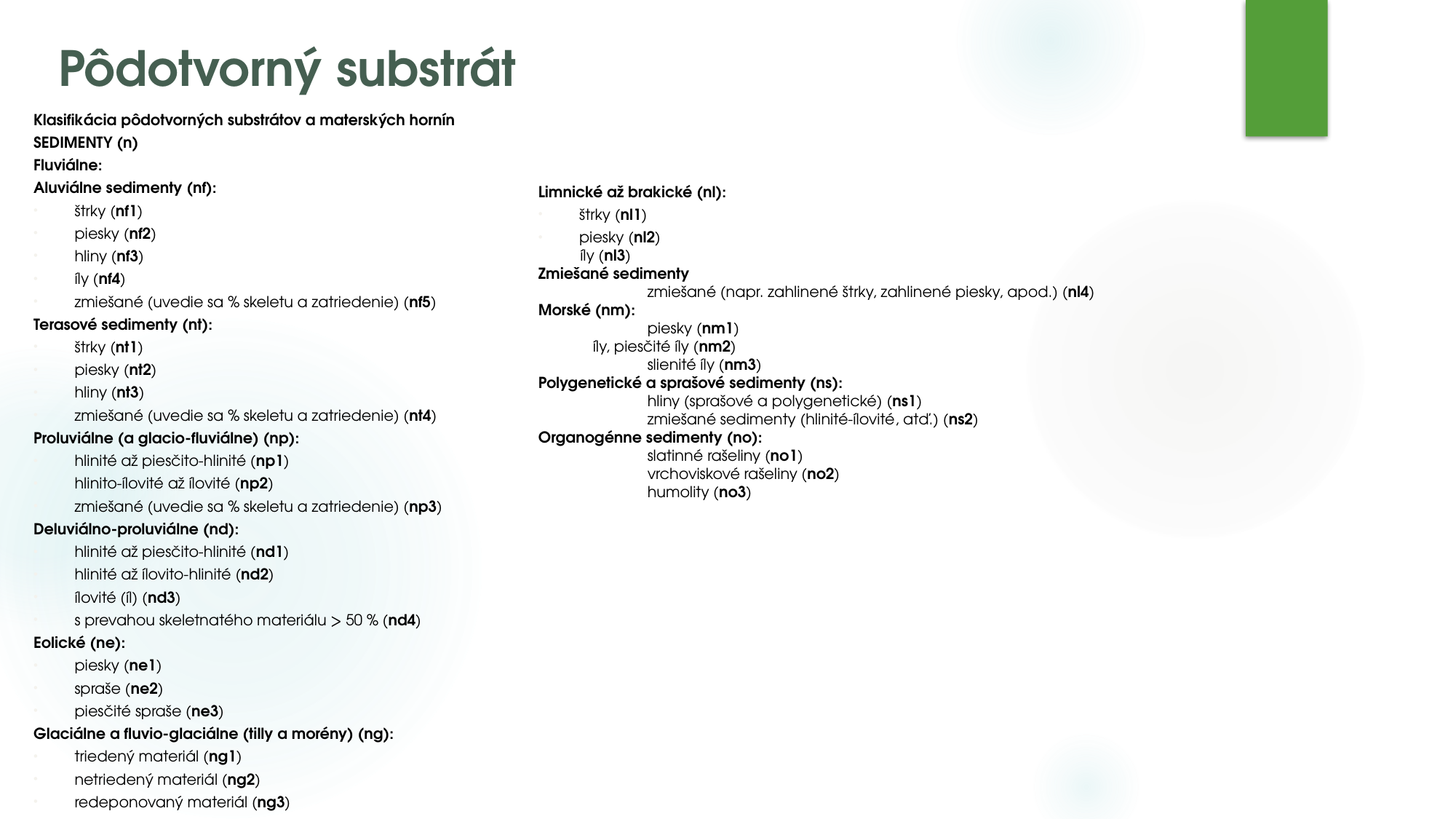

# Pôdotvorný substrát
Klasifikácia pôdotvorných substrátov a materských hornín
SEDIMENTY (n)
Fluviálne:
Aluviálne sedimenty (nf):
štrky (nf1)
piesky (nf2)
hliny (nf3)
íly (nf4)
zmiešané (uvedie sa % skeletu a zatriedenie) (nf5)
Terasové sedimenty (nt):
štrky (nt1)
piesky (nt2)
hliny (nt3)
zmiešané (uvedie sa % skeletu a zatriedenie) (nt4)
Proluviálne (a glacio-fluviálne) (np):
hlinité až piesčito-hlinité (np1)
hlinito-ílovité až ílovité (np2)
zmiešané (uvedie sa % skeletu a zatriedenie) (np3)
Deluviálno-proluviálne (nd):
hlinité až piesčito-hlinité (nd1)
hlinité až ílovito-hlinité (nd2)
ílovité (íl) (nd3)
s prevahou skeletnatého materiálu > 50 % (nd4)
Eolické (ne):
piesky (ne1)
spraše (ne2)
piesčité spraše (ne3)
Glaciálne a fluvio-glaciálne (tilly a morény) (ng):
triedený materiál (ng1)
netriedený materiál (ng2)
redeponovaný materiál (ng3)
Limnické až brakické (nl):
štrky (nl1)
piesky (nl2)
          íly (nl3)
Zmiešané sedimenty
	zmiešané (napr. zahlinené štrky, zahlinené piesky, apod.) (nl4)
Morské (nm):
	piesky (nm1)
íly, piesčité íly (nm2)
	slienité íly (nm3)
Polygenetické a sprašové sedimenty (ns):
	hliny (sprašové a polygenetické) (ns1)
	zmiešané sedimenty (hlinité-ílovité, atď.) (ns2)
Organogénne sedimenty (no):
	slatinné rašeliny (no1)
	vrchoviskové rašeliny (no2)
	humolity (no3)